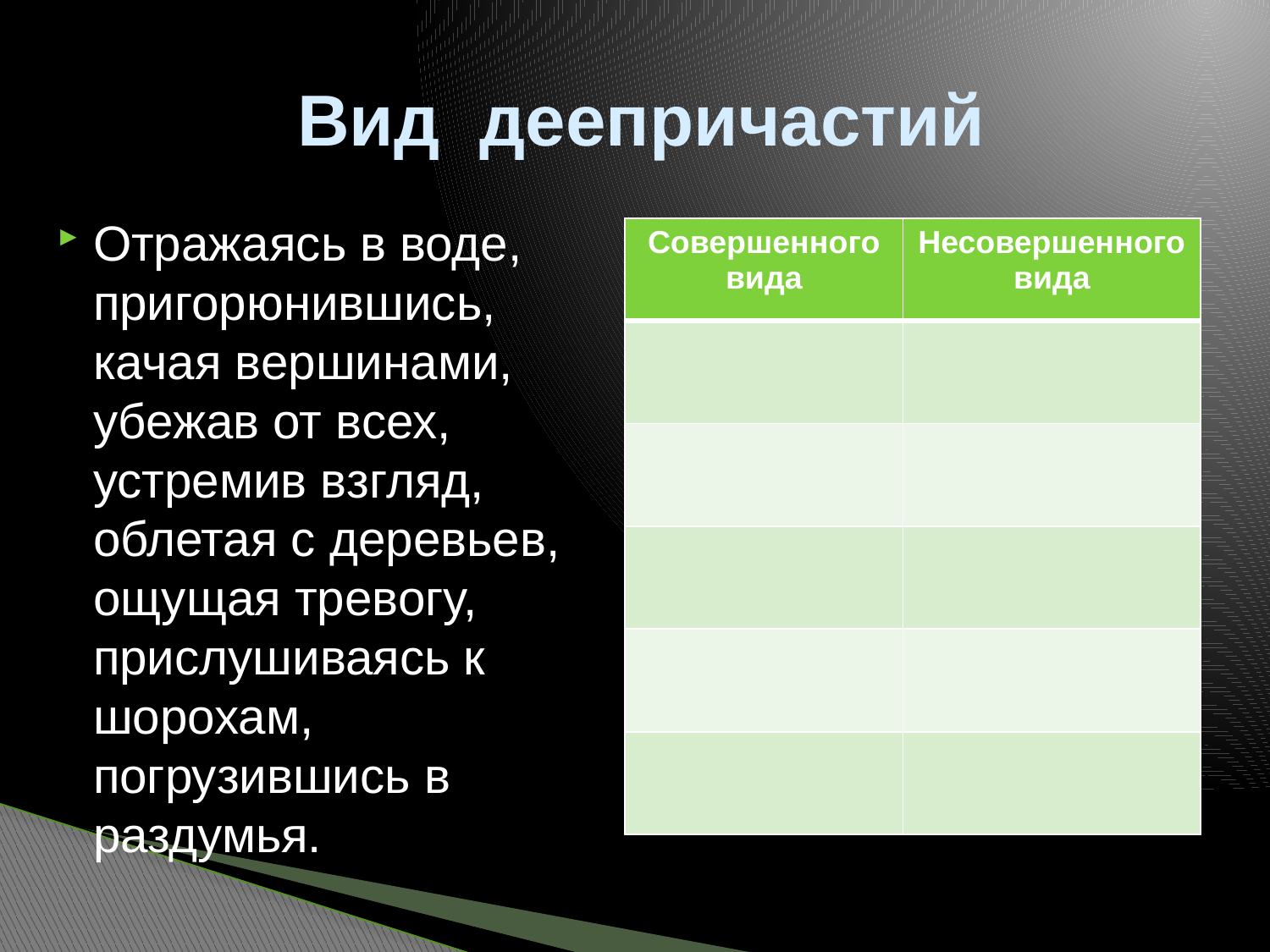

# Вид  деепричастий
Отражаясь в воде, пригорюнившись, качая вершинами, убежав от всех, устремив взгляд, облетая с деревьев, ощущая тревогу, прислушиваясь к шорохам, погрузившись в раздумья.

| Совершенного вида | Несовершенного вида |
| --- | --- |
|  |  |
|  |  |
|  |  |
|  |  |
|  |  |